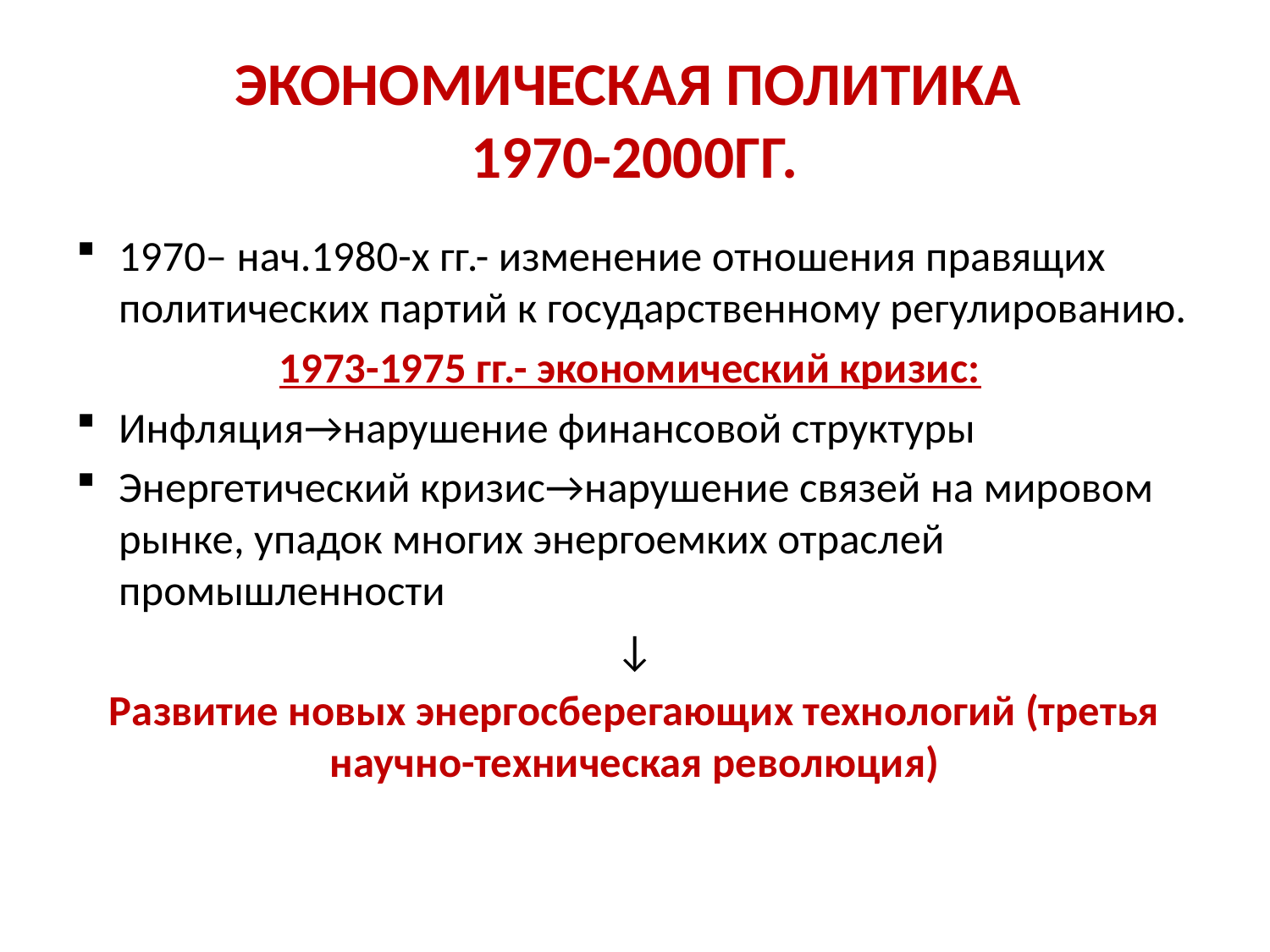

# ЭКОНОМИЧЕСКАЯ ПОЛИТИКА 1970-2000ГГ.
1970– нач.1980-х гг.- изменение отношения правящих политических партий к государственному регулированию.
1973-1975 гг.- экономический кризис:
Инфляция→нарушение финансовой структуры
Энергетический кризис→нарушение связей на мировом рынке, упадок многих энергоемких отраслей промышленности
↓
Развитие новых энергосберегающих технологий (третья научно-техническая революция)